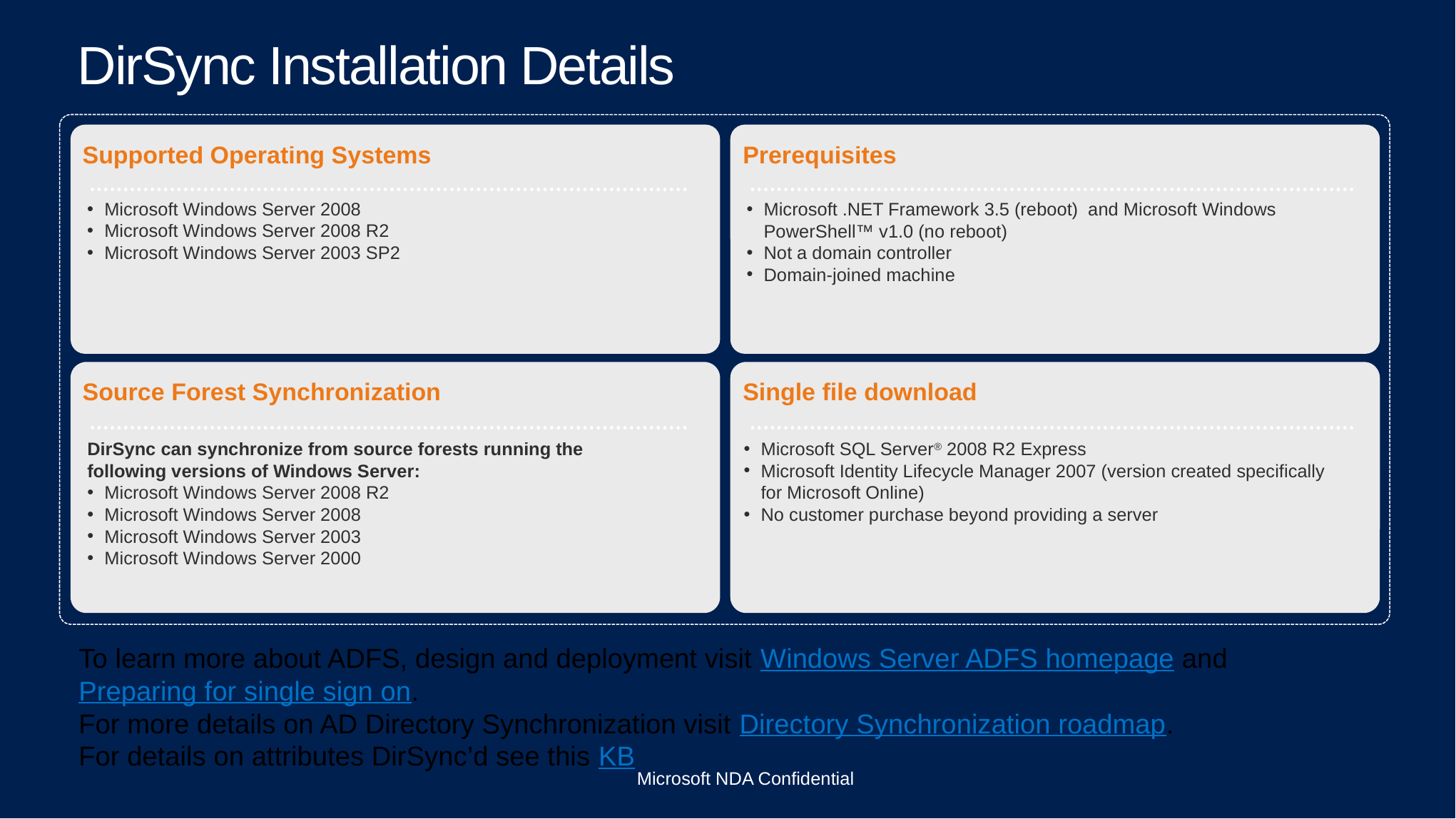

# DirSync Installation Details

Supported Operating Systems
Prerequisites

Microsoft .NET Framework 3.5 (reboot)  and Microsoft Windows PowerShell™ v1.0 (no reboot)
Not a domain controller
Domain-joined machine
Microsoft Windows Server 2008
Microsoft Windows Server 2008 R2
Microsoft Windows Server 2003 SP2
Source Forest Synchronization
Single file download
DirSync can synchronize from source forests running the following versions of Windows Server:
Microsoft Windows Server 2008 R2
Microsoft Windows Server 2008
Microsoft Windows Server 2003
Microsoft Windows Server 2000
Microsoft SQL Server® 2008 R2 Express
Microsoft Identity Lifecycle Manager 2007 (version created specifically for Microsoft Online)
No customer purchase beyond providing a server
To learn more about ADFS, design and deployment visit Windows Server ADFS homepage and Preparing for single sign on.
For more details on AD Directory Synchronization visit Directory Synchronization roadmap.
For details on attributes DirSync’d see this KB